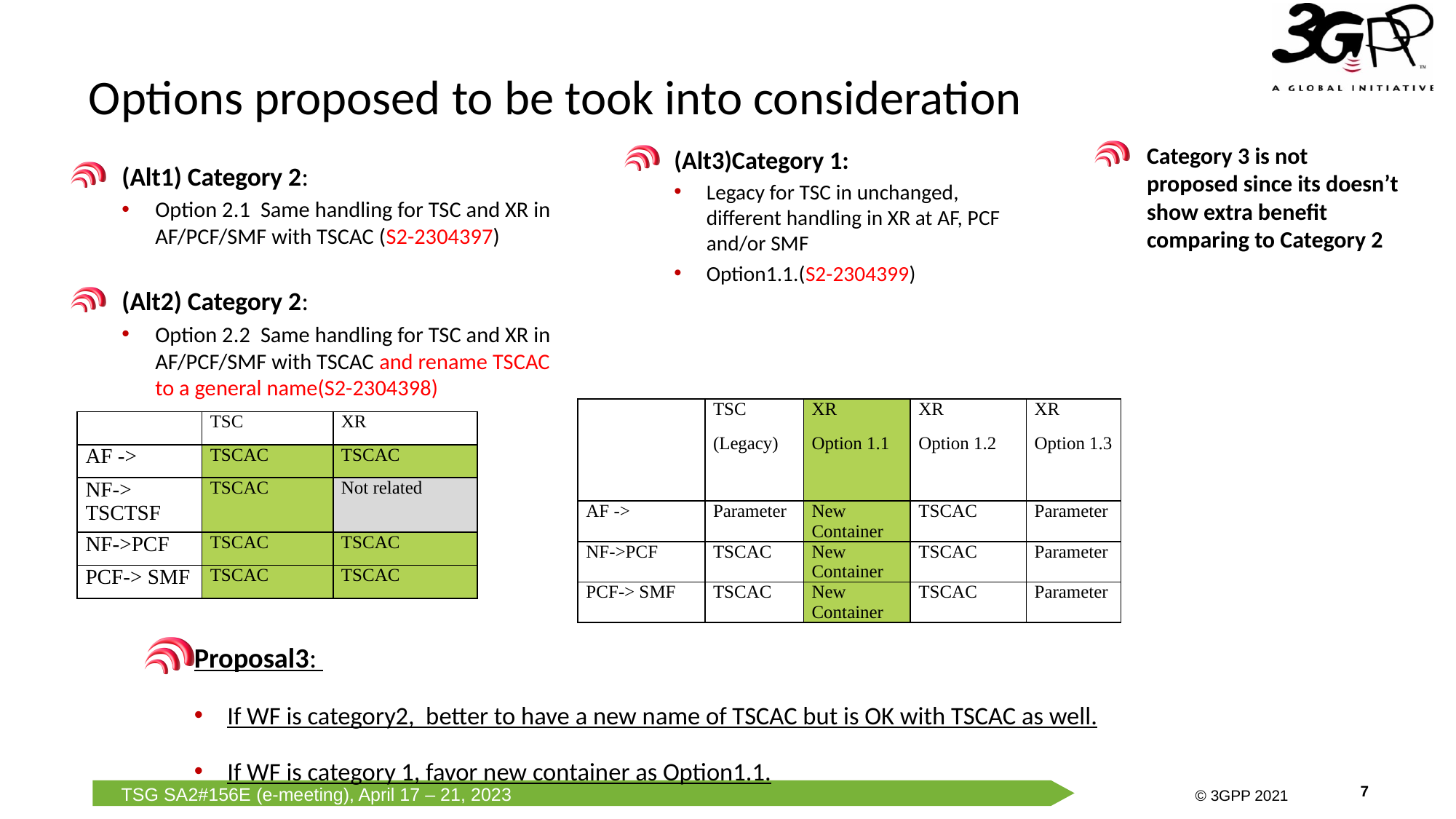

# Options proposed to be took into consideration
Category 3 is not proposed since its doesn’t show extra benefit comparing to Category 2

(Alt3)Category 1:
Legacy for TSC in unchanged, different handling in XR at AF, PCF and/or SMF
Option1.1.(S2-2304399)

(Alt1) Category 2:
Option 2.1  Same handling for TSC and XR in AF/PCF/SMF with TSCAC (S2-2304397)

(Alt2) Category 2:
Option 2.2  Same handling for TSC and XR in AF/PCF/SMF with TSCAC and rename TSCAC to a general name(S2-2304398)

|  | TSC (Legacy) | XR Option 1.1 | XR Option 1.2 | XR Option 1.3 |
| --- | --- | --- | --- | --- |
| AF -> | Parameter | New Container | TSCAC | Parameter |
| NF->PCF | TSCAC | New Container | TSCAC | Parameter |
| PCF-> SMF | TSCAC | New Container | TSCAC | Parameter |
|  | TSC | XR |
| --- | --- | --- |
| AF -> | TSCAC | TSCAC |
| NF-> TSCTSF | TSCAC | Not related |
| NF->PCF | TSCAC | TSCAC |
| PCF-> SMF | TSCAC | TSCAC |

Proposal3:
If WF is category2,  better to have a new name of TSCAC but is OK with TSCAC as well.
If WF is category 1, favor new container as Option1.1.